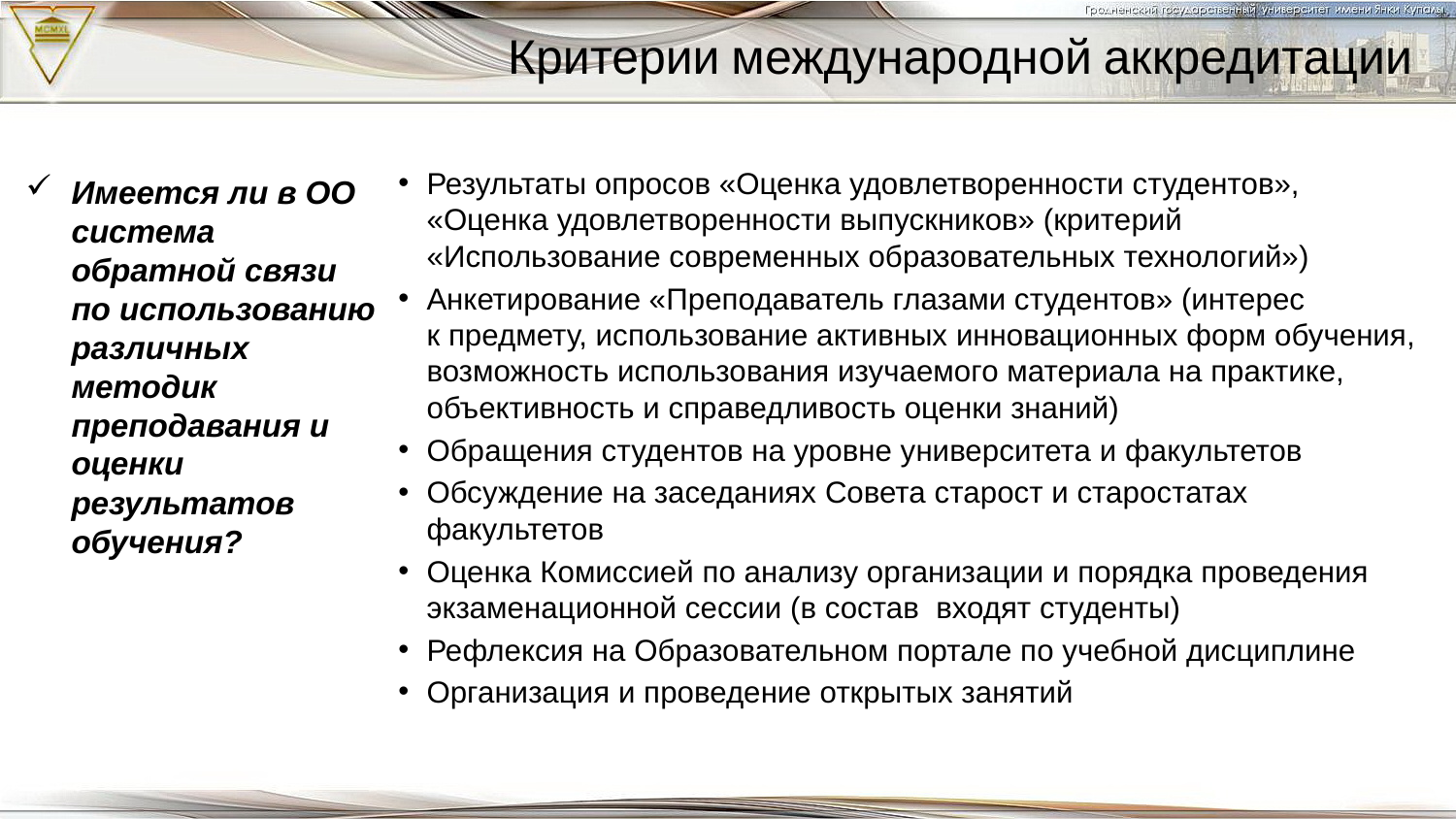

Критерии международной аккредитации
Результаты опросов «Оценка удовлетворенности студентов», «Оценка удовлетворенности выпускников» (критерий «Использование современных образовательных технологий»)
Анкетирование «Преподаватель глазами студентов» (интерес
к предмету, использование активных инновационных форм обучения, возможность использования изучаемого материала на практике, объективность и справедливость оценки знаний)
Обращения студентов на уровне университета и факультетов
Обсуждение на заседаниях Совета старост и старостатах факультетов
Оценка Комиссией по анализу организации и порядка проведения экзаменационной сессии (в состав  входят студенты)
Рефлексия на Образовательном портале по учебной дисциплине
Организация и проведение открытых занятий
Имеется ли в ОО система обратной связи по использованию различных методик преподавания и оценки результатов обучения?